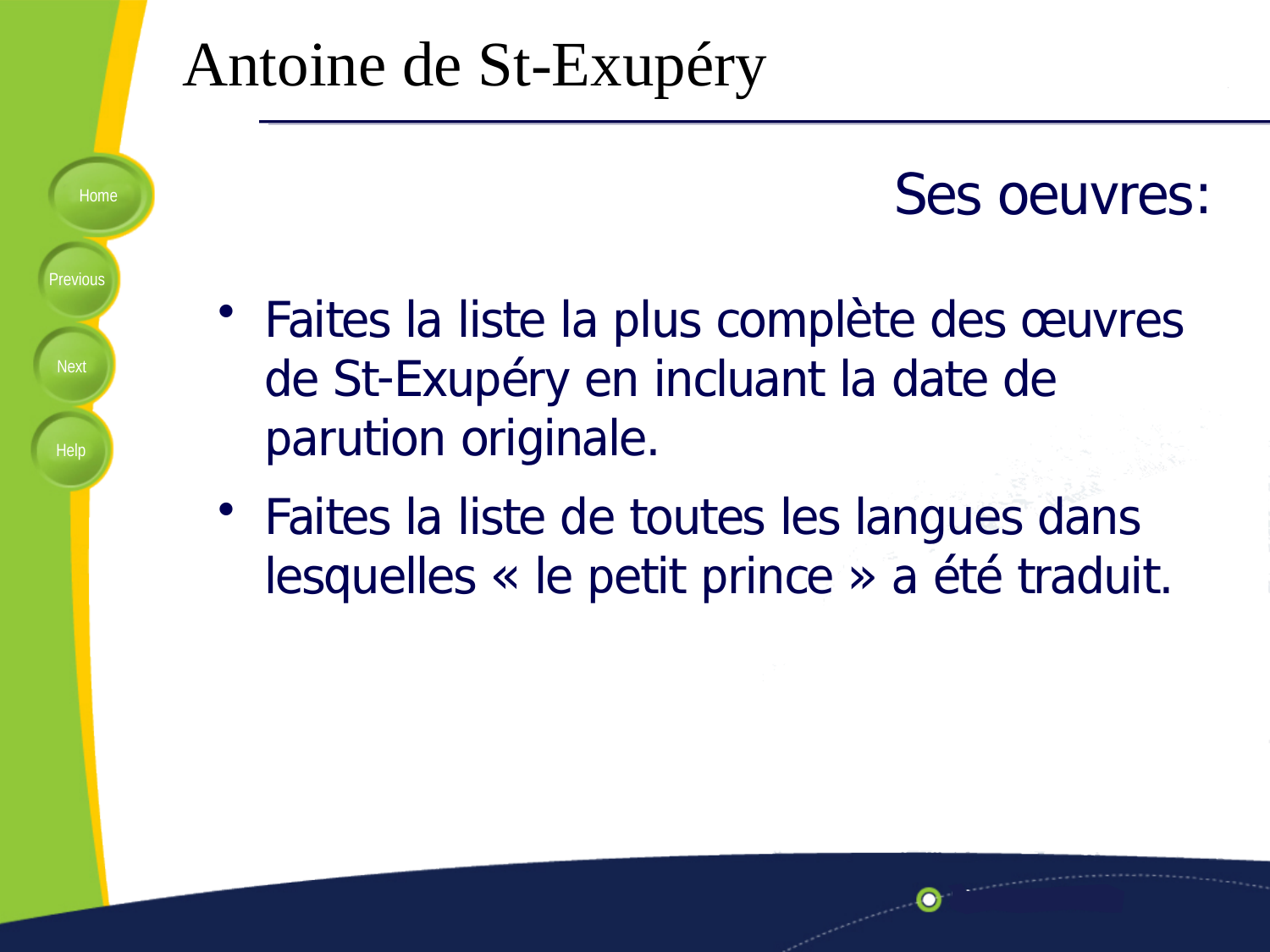

Antoine de St-Exupéry
# Ses oeuvres:
Faites la liste la plus complète des œuvres de St-Exupéry en incluant la date de parution originale.
Faites la liste de toutes les langues dans lesquelles « le petit prince » a été traduit.